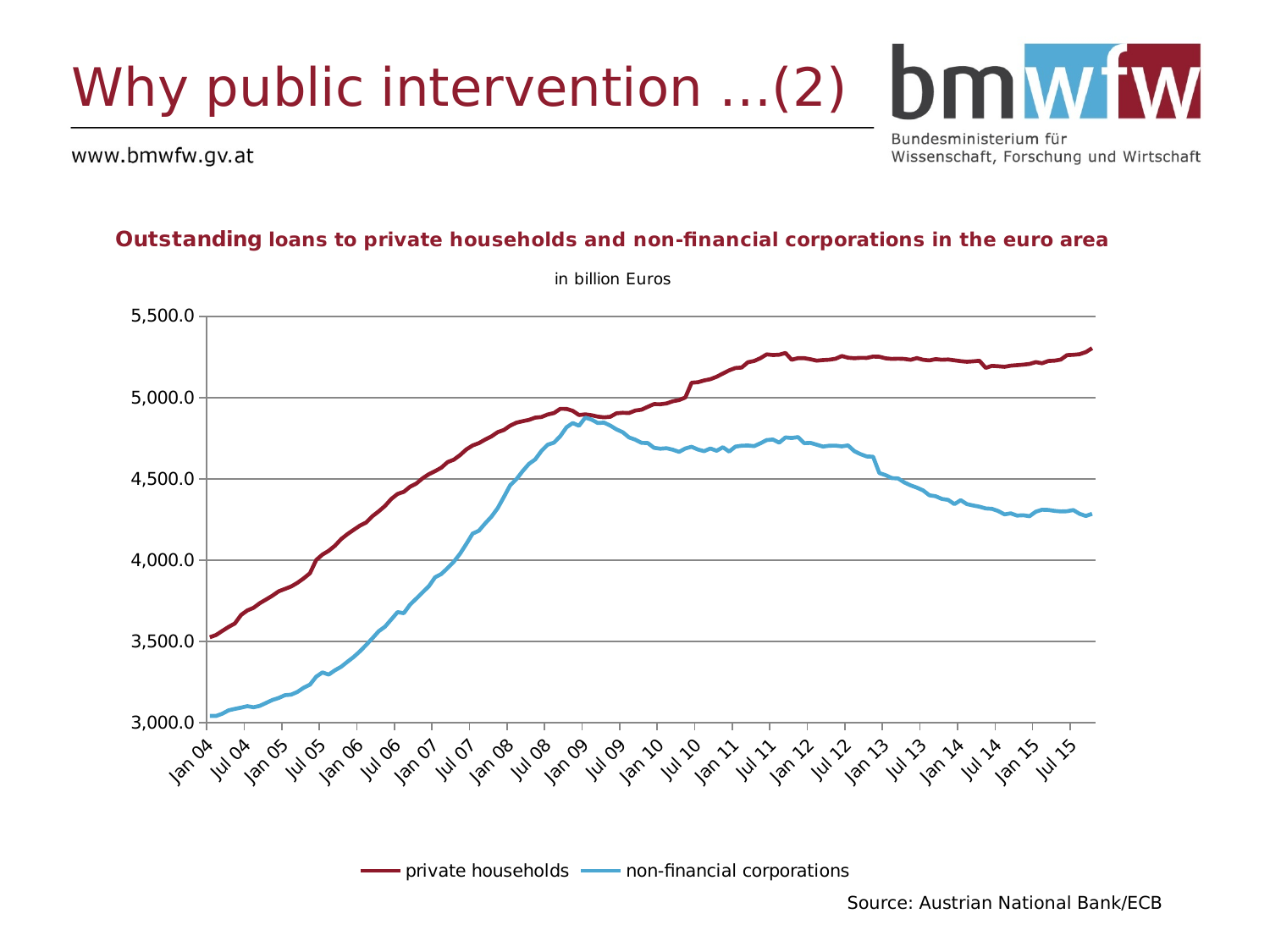

Why public intervention …(2)

### Chart

| Category |  |  |
|---|---|---|
| 37987 | 3525.878 | 3042.214 |
| 38018 | 3539.546 | 3041.675 |
| 38047 | 3564.681 | 3055.363 |
| 38078 | 3589.506 | 3076.3510000000006 |
| 38108 | 3610.616 | 3085.211 |
| 38139 | 3663.13 | 3093.093 |
| 38169 | 3690.896 | 3102.039 |
| 38200 | 3707.194 | 3095.182 |
| 38231 | 3735.7249999999995 | 3104.058 |
| 38261 | 3758.072 | 3122.022 |
| 38292 | 3781.526 | 3140.01 |
| 38322 | 3808.4110000000005 | 3152.2449999999994 |
| 38353 | 3823.117 | 3169.582 |
| 38384 | 3838.1459999999997 | 3173.06 |
| 38412 | 3860.4310000000005 | 3189.366 |
| 38443 | 3887.801 | 3215.3100000000004 |
| 38473 | 3919.476 | 3234.3130000000006 |
| 38504 | 4001.021 | 3283.3110000000006 |
| 38534 | 4034.6079999999997 | 3309.711 |
| 38565 | 4057.992 | 3296.052 |
| 38596 | 4089.193 | 3322.634 |
| 38626 | 4130.076 | 3344.347 |
| 38657 | 4160.5869999999995 | 3375.301 |
| 38687 | 4187.321000000001 | 3404.842 |
| 38718 | 4212.966 | 3439.678 |
| 38749 | 4232.383000000001 | 3479.069 |
| 38777 | 4271.309 | 3520.1689999999994 |
| 38808 | 4300.719 | 3562.919 |
| 38838 | 4333.856000000001 | 3590.824 |
| 38869 | 4377.098 | 3635.421 |
| 38899 | 4407.752 | 3680.512 |
| 38930 | 4420.694 | 3673.974 |
| 38961 | 4452.0120000000015 | 3726.397 |
| 38991 | 4471.755 | 3763.6279999999997 |
| 39022 | 4503.654000000001 | 3801.863 |
| 39052 | 4529.076 | 3839.537 |
| 39083 | 4547.713000000001 | 3894.57 |
| 39114 | 4569.4670000000015 | 3914.935 |
| 39142 | 4603.3510000000015 | 3951.572 |
| 39173 | 4618.456999999999 | 3990.479 |
| 39203 | 4646.705000000001 | 4040.039 |
| 39234 | 4681.442 | 4100.318 |
| 39264 | 4705.871 | 4163.708 |
| 39295 | 4720.284000000001 | 4181.432 |
| 39326 | 4742.256 | 4226.21 |
| 39356 | 4761.4349999999995 | 4267.546 |
| 39387 | 4787.6410000000005 | 4319.916 |
| 39417 | 4801.05 | 4389.026000000001 |
| 39448 | 4828.019 | 4461.208 |
| 39479 | 4845.9980000000005 | 4498.6 |
| 39508 | 4855.386 | 4548.607 |
| 39539 | 4863.323 | 4592.527 |
| 39569 | 4877.004 | 4620.188 |
| 39600 | 4880.8690000000015 | 4671.969 |
| 39630 | 4896.539 | 4710.388 |
| 39661 | 4905.474999999999 | 4723.388 |
| 39692 | 4931.08 | 4762.656000000002 |
| 39722 | 4930.7570000000005 | 4817.394 |
| 39753 | 4918.74 | 4843.781 |
| 39783 | 4893.046 | 4826.9890000000005 |
| 39814 | 4897.474999999999 | 4877.118 |
| 39845 | 4891.826000000001 | 4864.9670000000015 |
| 39873 | 4883.319 | 4843.932 |
| 39904 | 4878.946999999999 | 4846.359 |
| 39934 | 4882.349 | 4828.255 |
| 39965 | 4903.694 | 4804.951 |
| 39995 | 4906.986 | 4787.320000000001 |
| 40026 | 4905.424 | 4755.469 |
| 40057 | 4920.839000000001 | 4741.388 |
| 40087 | 4926.055 | 4722.03 |
| 40118 | 4943.705000000001 | 4720.76 |
| 40148 | 4960.320000000001 | 4691.299 |
| 40179 | 4959.3730000000005 | 4685.966 |
| 40210 | 4964.411 | 4689.032999999999 |
| 40238 | 4977.94 | 4679.72 |
| 40269 | 4985.223 | 4666.454000000001 |
| 40299 | 5000.987999999999 | 4687.423000000002 |
| 40330 | 5091.8420000000015 | 4697.866000000001 |
| 40360 | 5094.59 | 4680.807000000002 |
| 40391 | 5105.621000000001 | 4670.732 |
| 40422 | 5113.465 | 4687.455000000001 |
| 40452 | 5128.618 | 4673.314 |
| 40483 | 5148.5 | 4695.072999999999 |
| 40513 | 5167.764 | 4668.458 |
| 40544 | 5182.296 | 4698.938999999999 |
| 40575 | 5185.218 | 4704.26 |
| 40603 | 5217.599 | 4705.525000000001 |
| 40634 | 5225.526000000001 | 4702.011 |
| 40664 | 5242.833000000001 | 4719.348 |
| 40695 | 5266.111000000002 | 4739.196000000001 |
| 40725 | 5262.165000000001 | 4742.487999999999 |
| 40756 | 5263.956 | 4723.028 |
| 40787 | 5274.805 | 4755.286999999999 |
| 40817 | 5233.048 | 4751.635 |
| 40848 | 5242.807000000002 | 4757.5779999999995 |
| 40878 | 5242.755 | 4719.921 |
| 40909 | 5236.252 | 4721.973999999999 |
| 40940 | 5227.598 | 4710.522000000002 |
| 40969 | 5231.044000000001 | 4699.2429999999995 |
| 41000 | 5233.429 | 4704.275000000001 |
| 41030 | 5239.123000000002 | 4705.09 |
| 41061 | 5256.191000000002 | 4700.352000000002 |
| 41091 | 5245.782 | 4706.019 |
| 41122 | 5242.705000000001 | 4671.017000000001 |
| 41153 | 5245.059 | 4652.26 |
| 41183 | 5244.414 | 4638.368 |
| 41214 | 5252.658 | 4636.749000000001 |
| 41244 | 5251.463000000001 | 4535.727000000002 |
| 41275 | 5241.945000000001 | 4523.235 |
| 41306 | 5238.121000000001 | 4505.251 |
| 41334 | 5239.859 | 4502.925 |
| 41365 | 5238.155000000002 | 4478.305 |
| 41395 | 5232.788 | 4460.617 |
| 41426 | 5243.036 | 4446.367 |
| 41456 | 5233.0960000000005 | 4429.335 |
| 41487 | 5229.013000000002 | 4399.501 |
| 41518 | 5237.024 | 4393.464000000001 |
| 41548 | 5232.9980000000005 | 4377.026000000001 |
| 41579 | 5234.976 | 4371.074 |
| 41609 | 5229.7210000000005 | 4345.008000000001 |
| 41640 | 5224.345 | 4369.212 |
| 41671 | 5220.629000000002 | 4345.106000000001 |
| 41699 | 5223.616000000001 | 4336.768 |
| 41730 | 5226.965 | 4329.168000000001 |
| 41760 | 5183.111000000002 | 4318.672000000001 |
| 41791 | 5195.482999999999 | 4316.214000000001 |
| 41821 | 5193.1280000000015 | 4302.51 |
| 41852 | 5189.737999999999 | 4282.1050000000005 |
| 41883 | 5196.902 | 4288.571000000001 |
| 41913 | 5199.826000000001 | 4274.706 |
| 41944 | 5203.056000000001 | 4276.595 |
| 41974 | 5207.059 | 4270.456 |
| 42005 | 5218.515 | 4298.433999999999 |
| 42036 | 5211.371 | 4310.451 |
| 42064 | 5225.341 | 4309.316000000002 |
| 42095 | 5227.3600000000015 | 4303.588000000001 |
| 42125 | 5234.235 | 4300.249000000001 |
| 42156 | 5261.575 | 4301.476 |
| 42186 | 5263.519 | 4308.752 |
| 42217 | 5267.049 | 4285.428000000001 |
| 42248 | 5280.2029999999995 | 4272.142000000001 |
| 42278 | 5304.432 | 4285.6190000000015 |
Source: Austrian National Bank/ECB